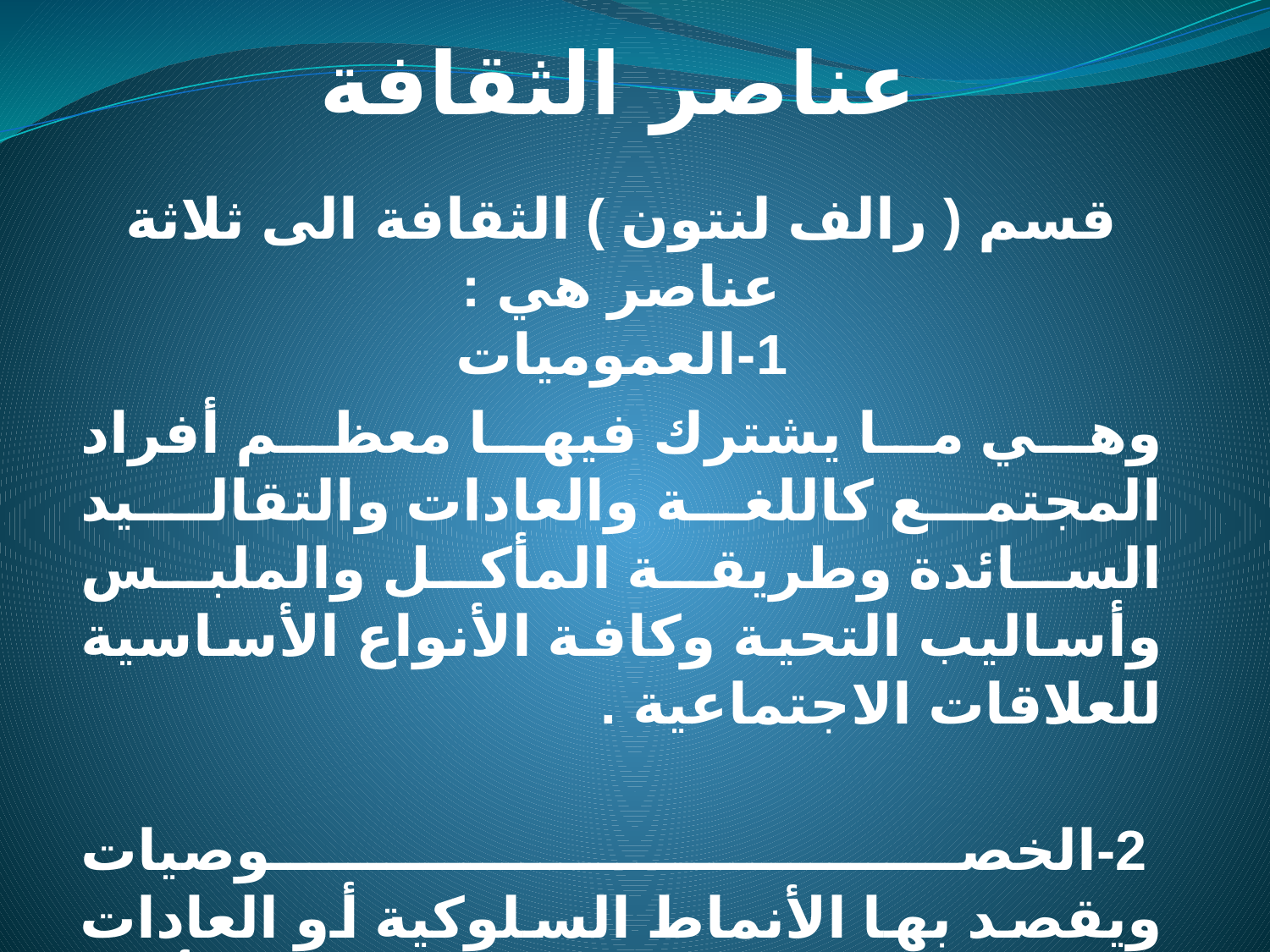

# عناصر الثقافة
قسم ( رالف لنتون ) الثقافة الى ثلاثة عناصر هي :
1-العموميات
وهي ما يشترك فيها معظم أفراد المجتمع كاللغة والعادات والتقالـيد السائدة وطريقة المأكل والملبس وأساليب التحية وكافة الأنواع الأساسية للعلاقات الاجتماعية .
 2-الخصوصيات
ويقصد بها الأنماط السلوكية أو العادات والتقاليد المتعلقة بقطاع خاص أو بجماعة معينة في المجتمع كالأطباء      والمهندسين والمعلمين..الخ  .